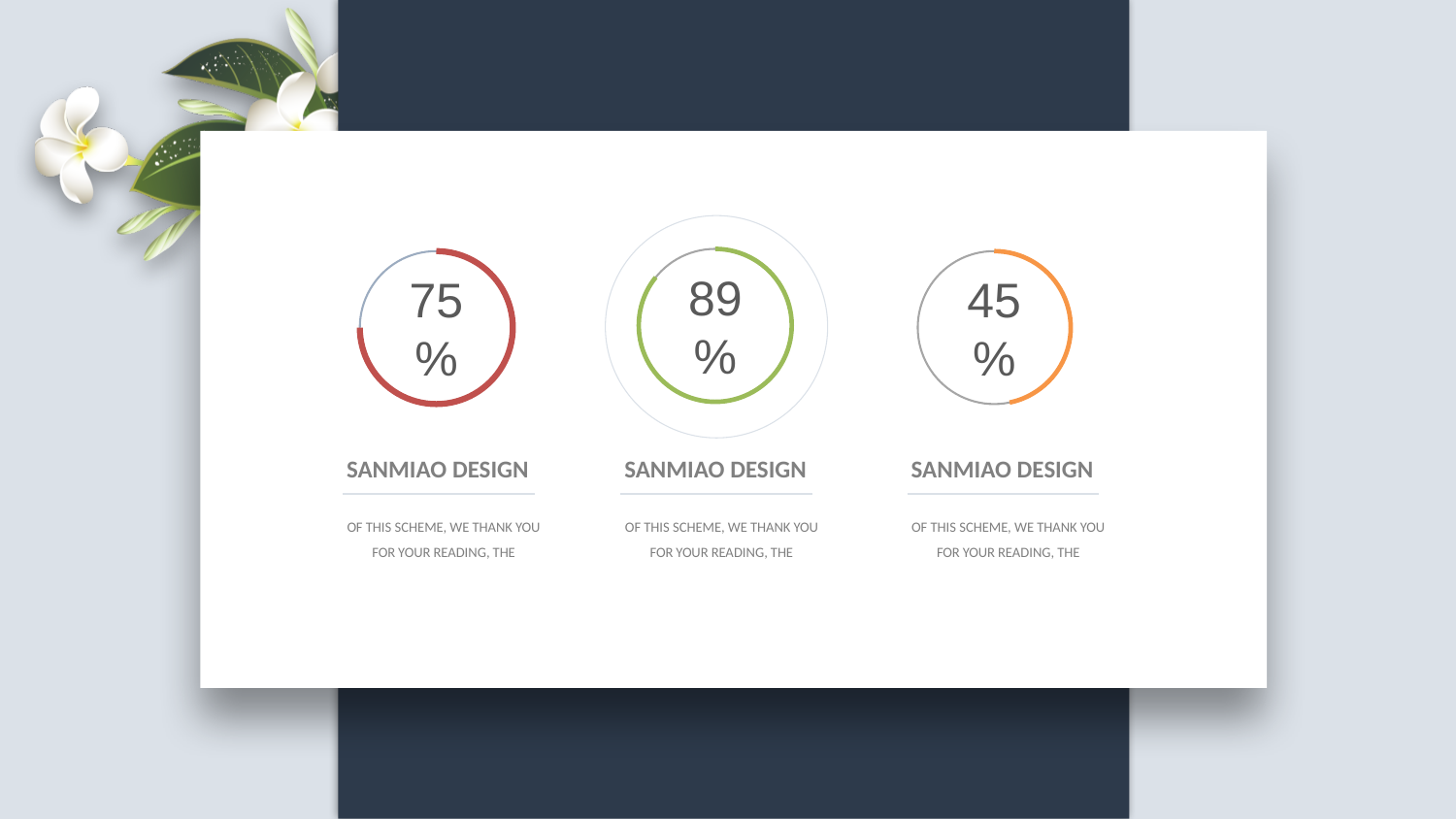

89%

75%

45%

SANMIAO DESIGN
SANMIAO DESIGN
SANMIAO DESIGN
OF THIS SCHEME, WE THANK YOU FOR YOUR READING, THE
OF THIS SCHEME, WE THANK YOU FOR YOUR READING, THE
OF THIS SCHEME, WE THANK YOU FOR YOUR READING, THE